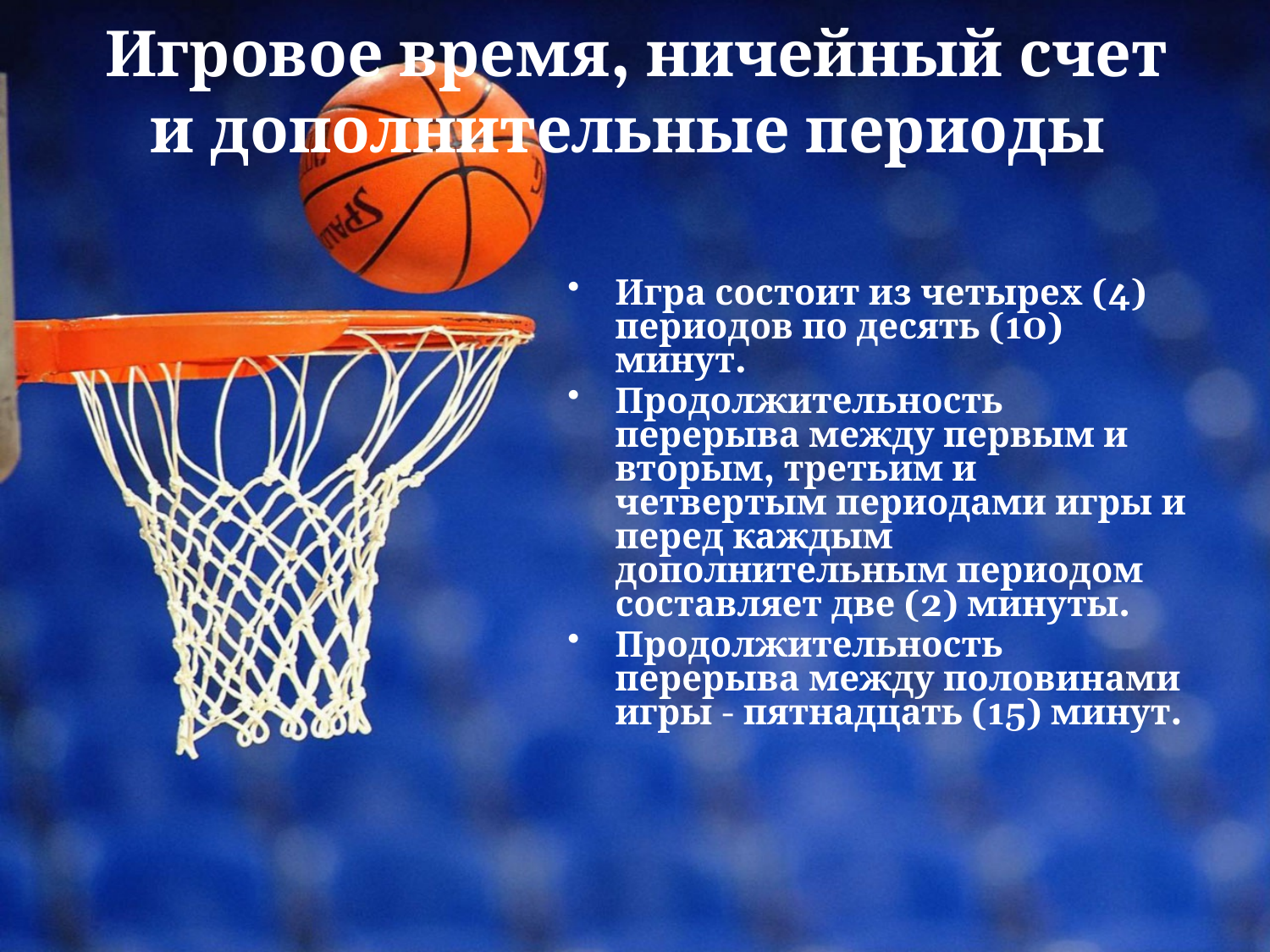

# Игровое время, ничейный счет и дополнительные периоды

Игра состоит из четырех (4) периодов по десять (10) минут.
Продолжительность перерыва между первым и вторым, третьим и четвертым периодами игры и перед каждым дополнительным периодом составляет две (2) минуты.
Продолжительность перерыва между половинами игры - пятнадцать (15) минут.